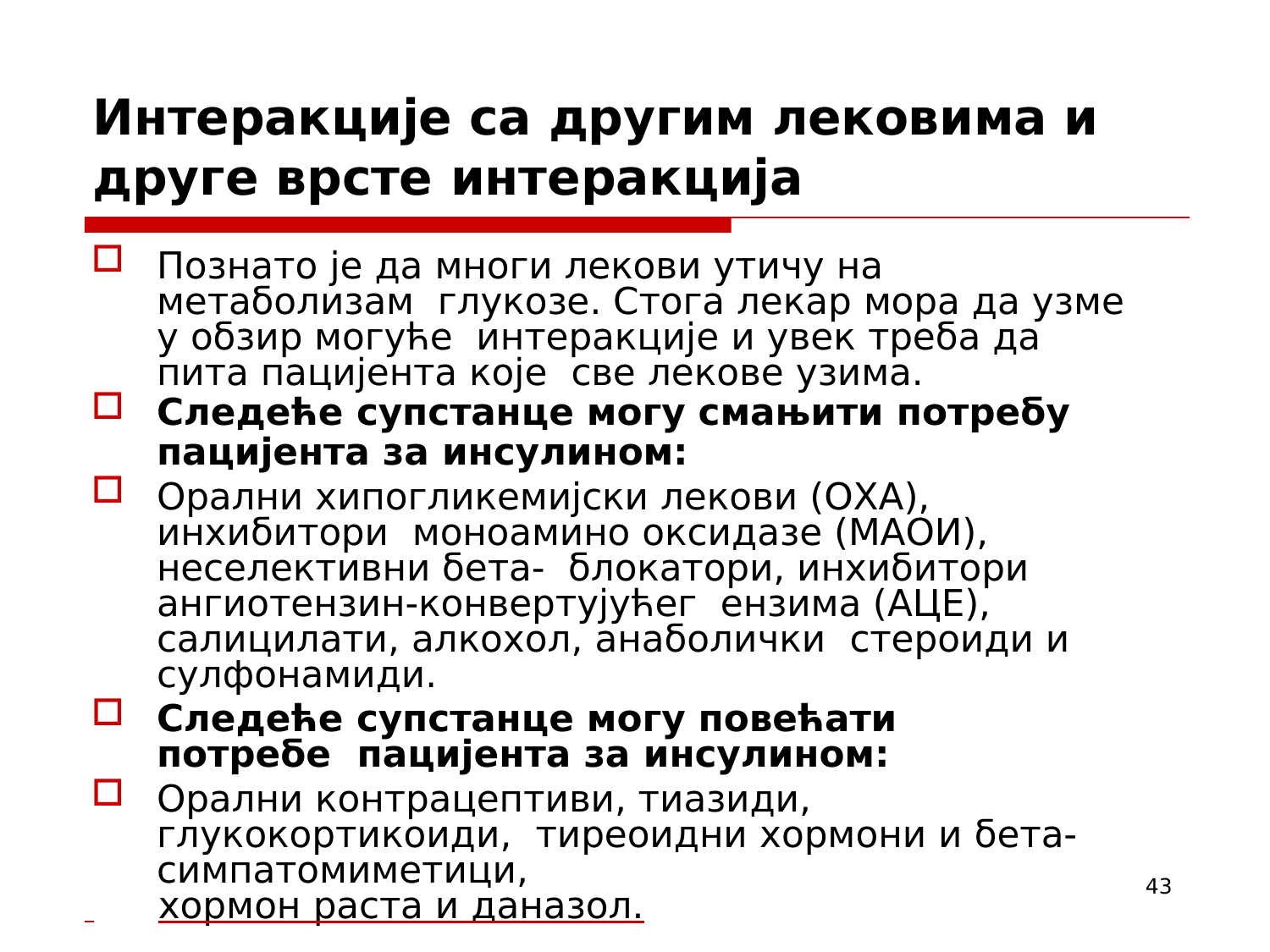

# Интеракције са другим лековима и  друге врсте интеракција
Познато је да многи лекови утичу на метаболизам  глукозе. Стога лекар мора да узме у обзир могуће  интеракције и увек треба да пита пацијента које  све лекове узима.
Следеће супстанце могу смањити потребу
пацијента за инсулином:
Орални хипогликемијски лекови (ОХА), инхибитори  моноамино оксидазе (МАОИ), неселективни бета-  блокатори, инхибитори ангиотензин-конвертујућег  ензима (АЦЕ), салицилати, алкохол, анаболички  стероиди и сулфонамиди.
Следеће супстанце могу повећати потребе  пацијента за инсулином:
Орални контрацептиви, тиазиди, глукокортикоиди,  тиреоидни хормони и бета-симпатомиметици,
 	хормон раста и даназол.
43